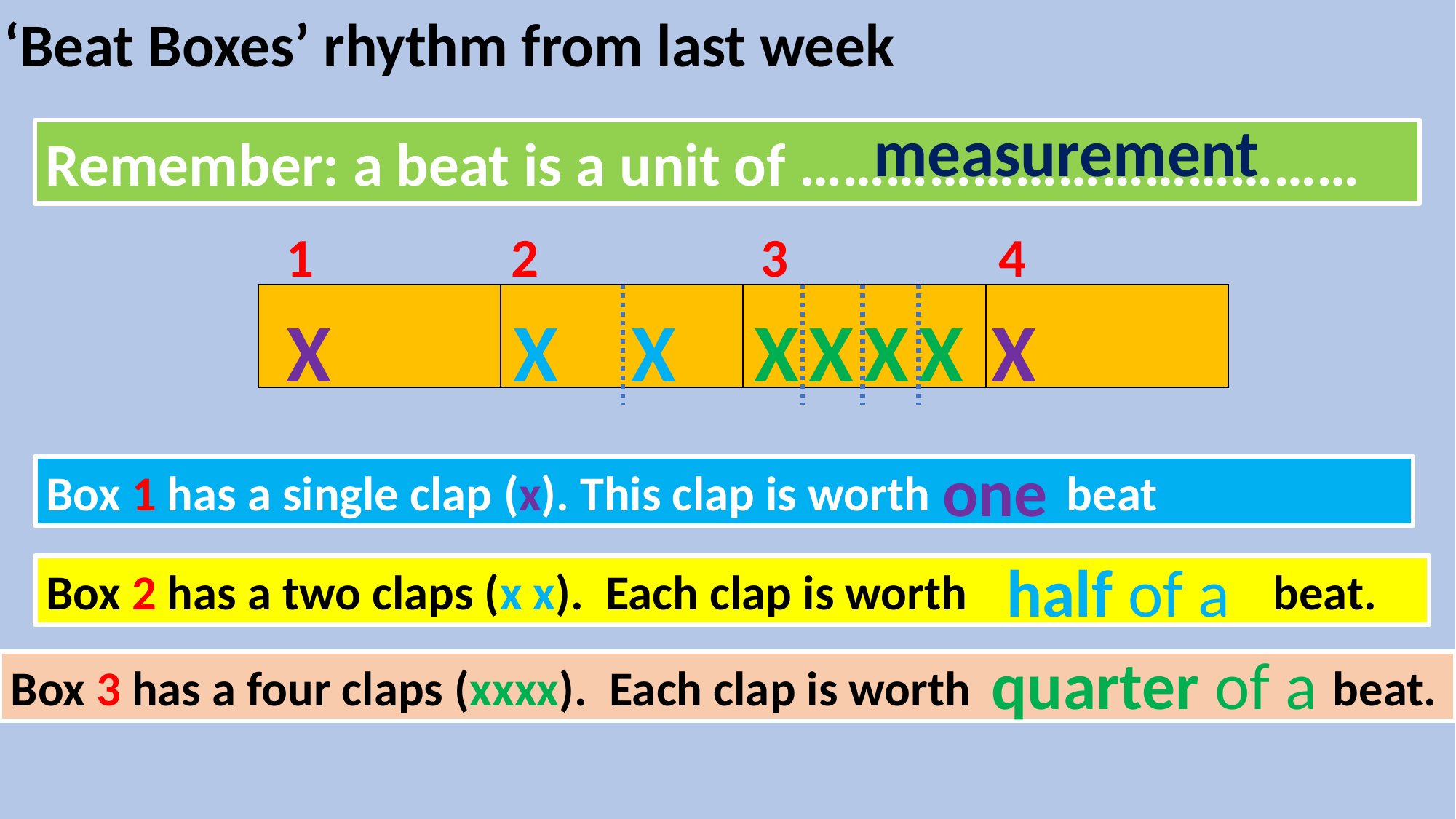

‘Beat Boxes’ rhythm from last week
measurement
Remember: a beat is a unit of …………………………………
1                2                  3                 4
|  |  |  |  |
| --- | --- | --- | --- |
X
X
X
X X X X
X
one
Box 1 has a single clap (x). This clap is worth  …….   beat

half of a
Box 2 has a two claps (x x).  Each clap is worth     …………….      beat.

quarter of a
Box 3 has a four claps (xxxx).  Each clap is worth     …………………      beat.